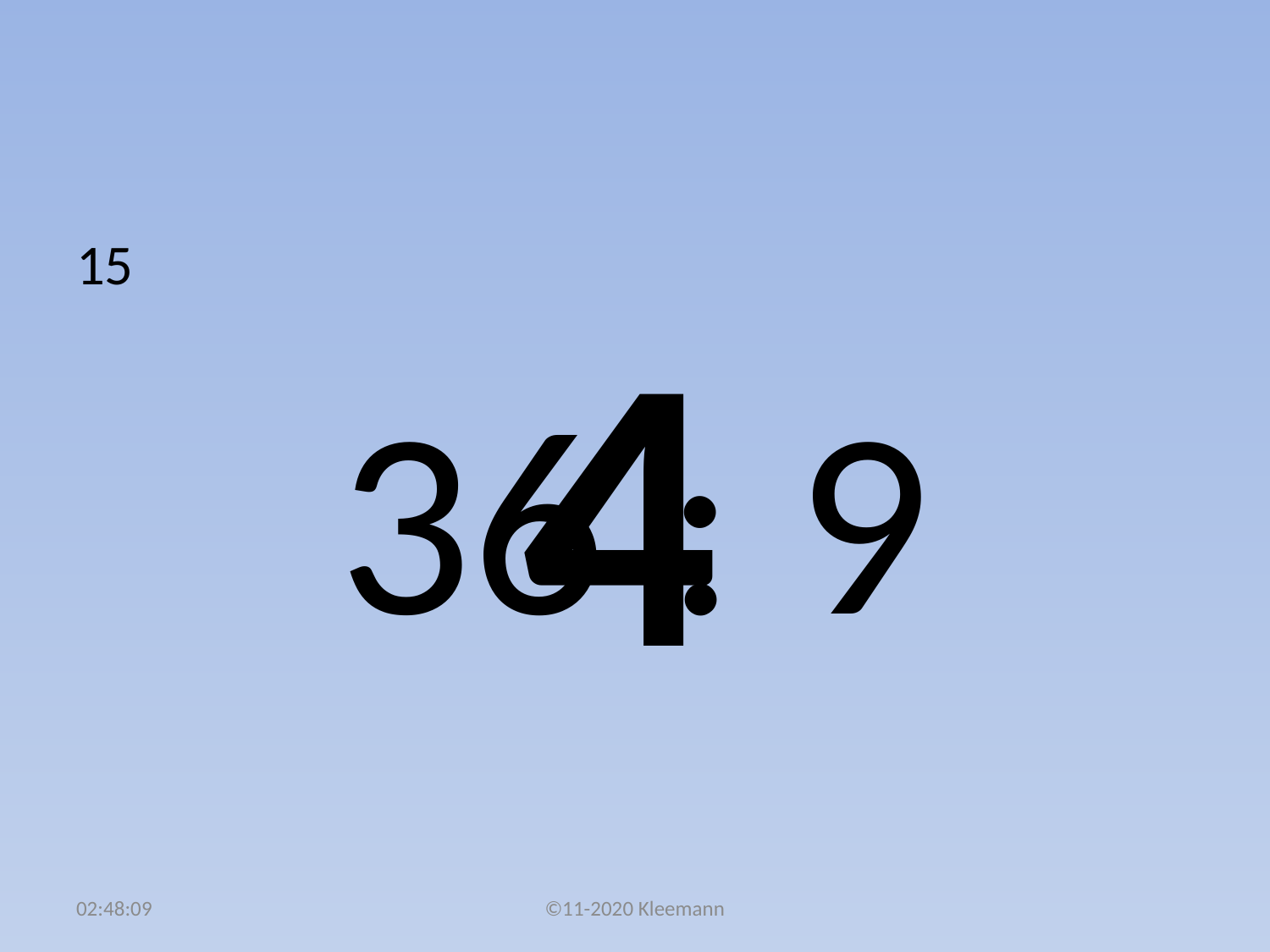

#
15
36 : 9
4
02:48:09
©11-2020 Kleemann